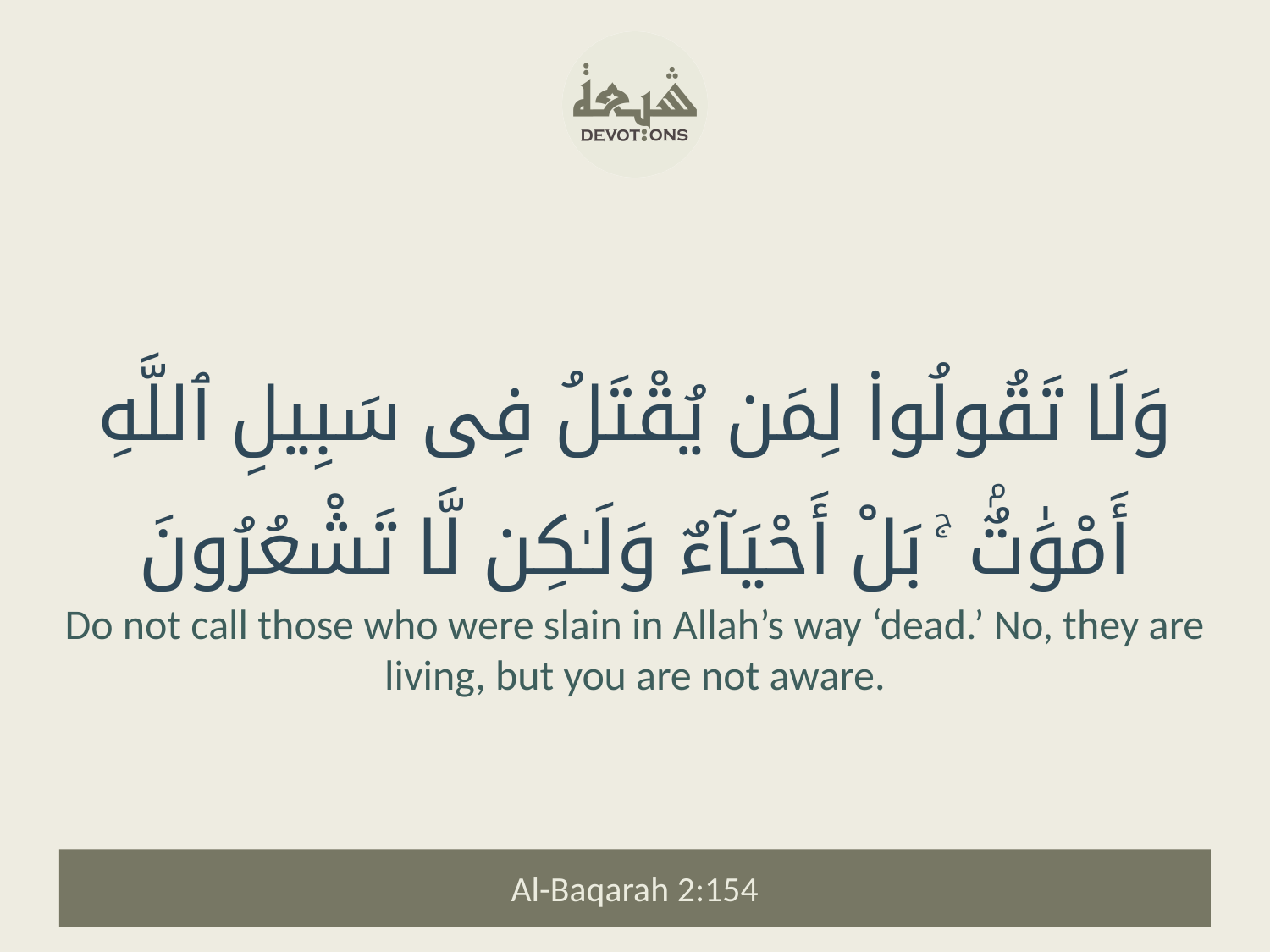

وَلَا تَقُولُوا۟ لِمَن يُقْتَلُ فِى سَبِيلِ ٱللَّهِ أَمْوَٰتٌۢ ۚ بَلْ أَحْيَآءٌ وَلَـٰكِن لَّا تَشْعُرُونَ
Do not call those who were slain in Allah’s way ‘dead.’ No, they are living, but you are not aware.
Al-Baqarah 2:154